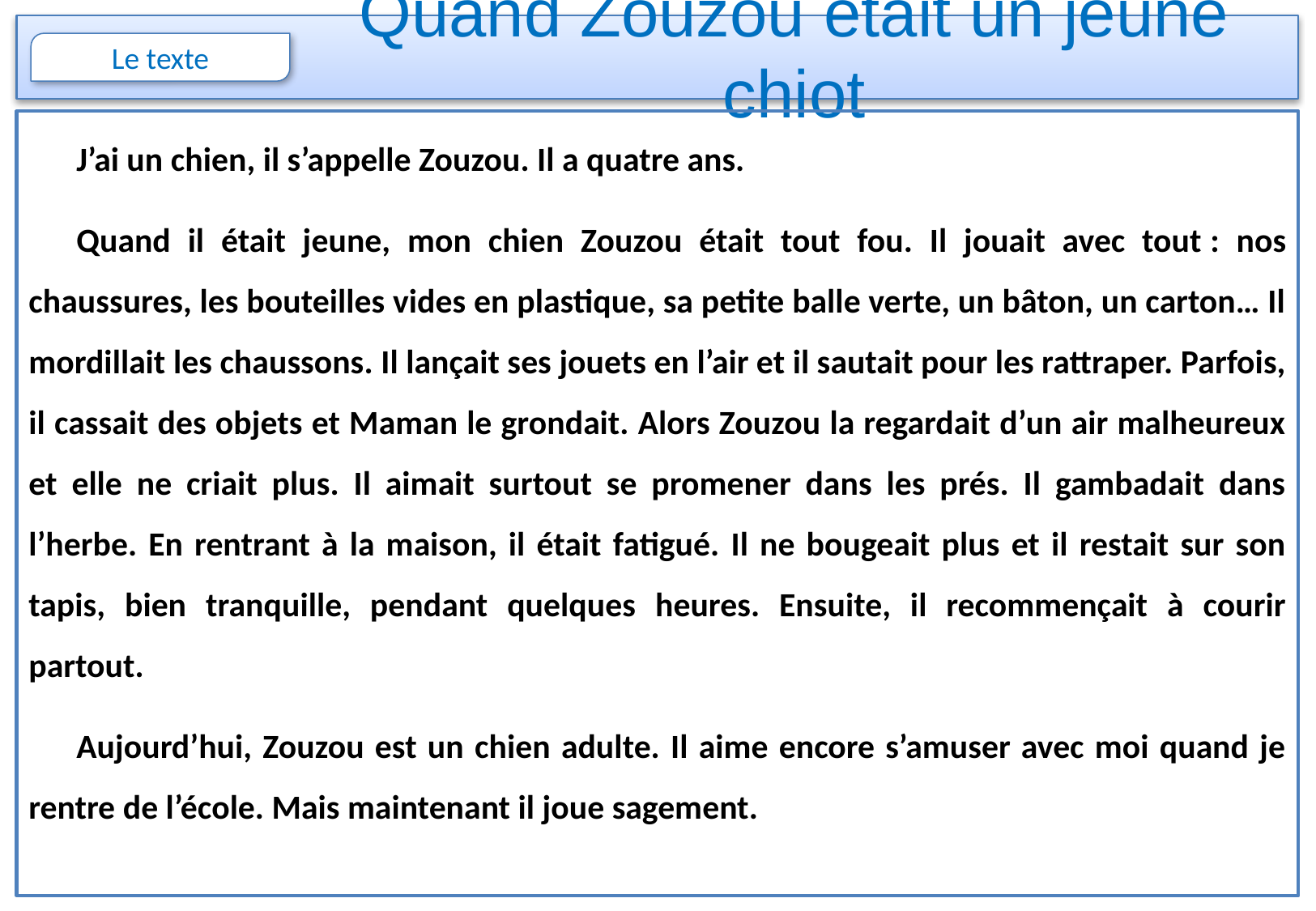

# Quand Zouzou était un jeune chiot
J’ai un chien, il s’appelle Zouzou. Il a quatre ans.
Quand il était jeune, mon chien Zouzou était tout fou. Il jouait avec tout : nos chaussures, les bouteilles vides en plastique, sa petite balle verte, un bâton, un carton… Il mordillait les chaussons. Il lançait ses jouets en l’air et il sautait pour les rattraper. Parfois, il cassait des objets et Maman le grondait. Alors Zouzou la regardait d’un air malheureux et elle ne criait plus. Il aimait surtout se promener dans les prés. Il gambadait dans l’herbe. En rentrant à la maison, il était fatigué. Il ne bougeait plus et il restait sur son tapis, bien tranquille, pendant quelques heures. Ensuite, il recommençait à courir partout.
Aujourd’hui, Zouzou est un chien adulte. Il aime encore s’amuser avec moi quand je rentre de l’école. Mais maintenant il joue sagement.